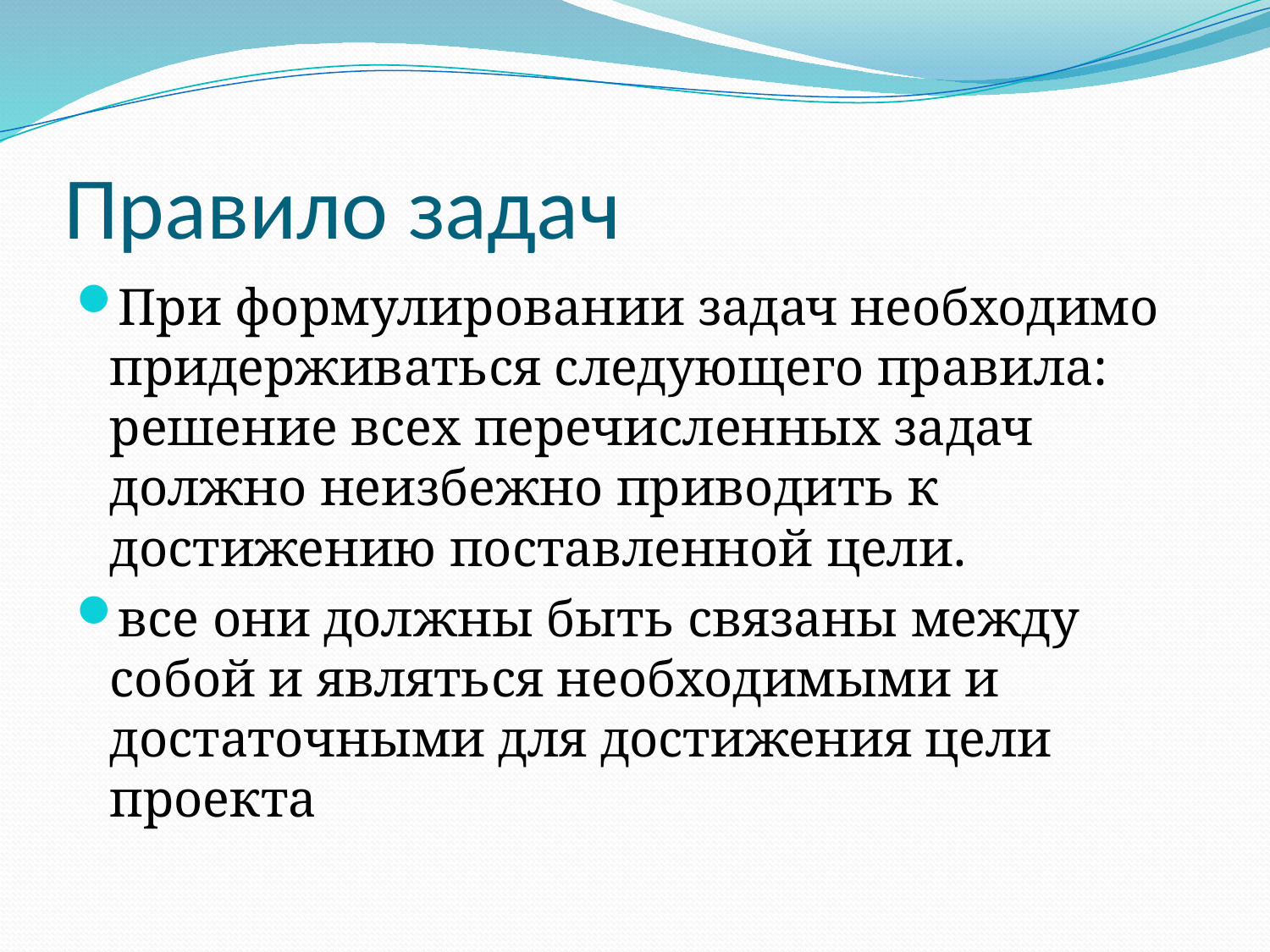

# Правило задач
При формулировании задач необходимо придерживаться следующего правила: решение всех перечисленных задач должно неизбежно приводить к достижению поставленной цели.
все они должны быть связаны между собой и являться необходимыми и достаточными для достижения цели проекта